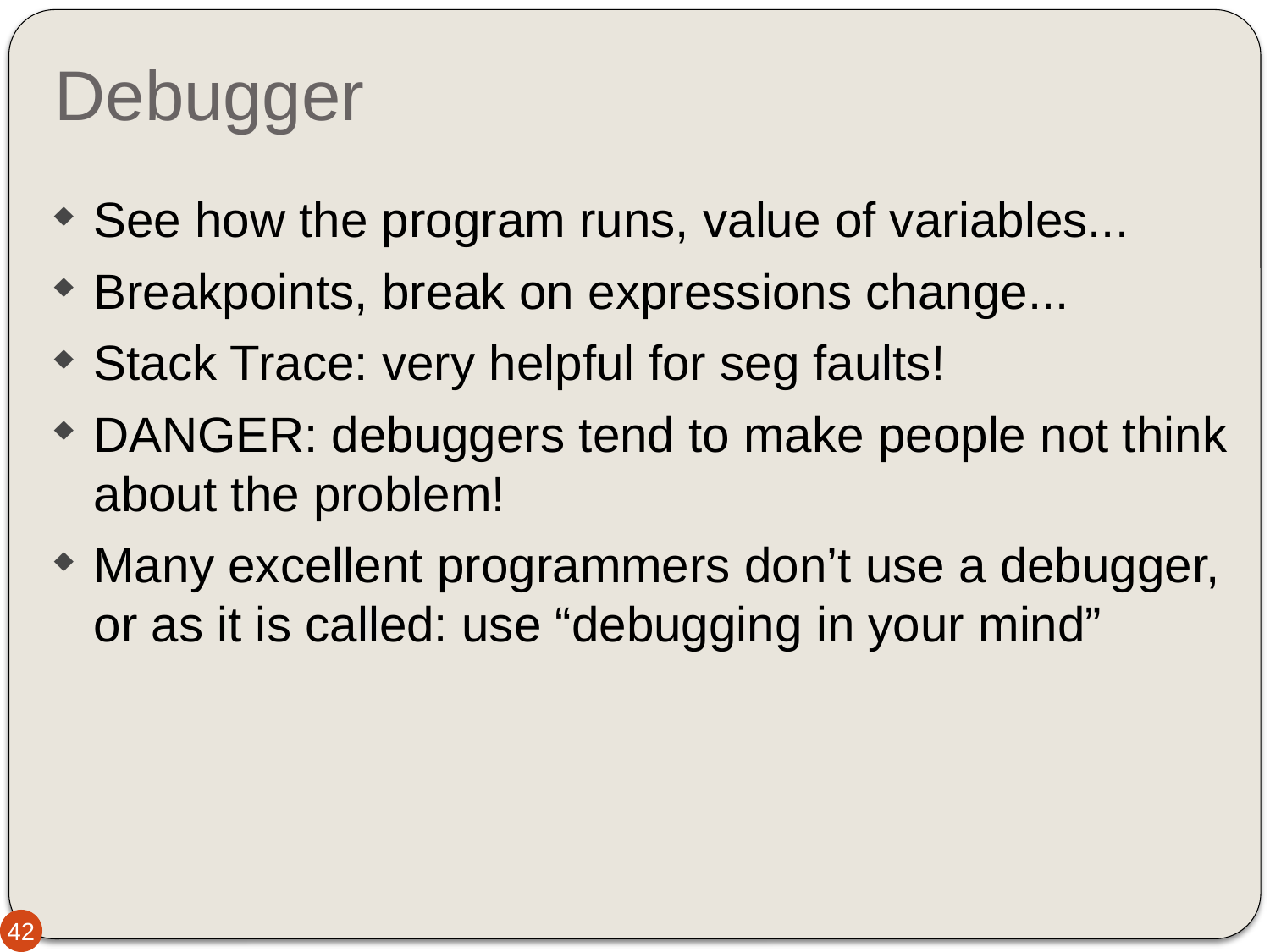

Debugger
See how the program runs, value of variables...
Breakpoints, break on expressions change...
Stack Trace: very helpful for seg faults!
DANGER: debuggers tend to make people not think about the problem!
Many excellent programmers don’t use a debugger, or as it is called: use “debugging in your mind”
42